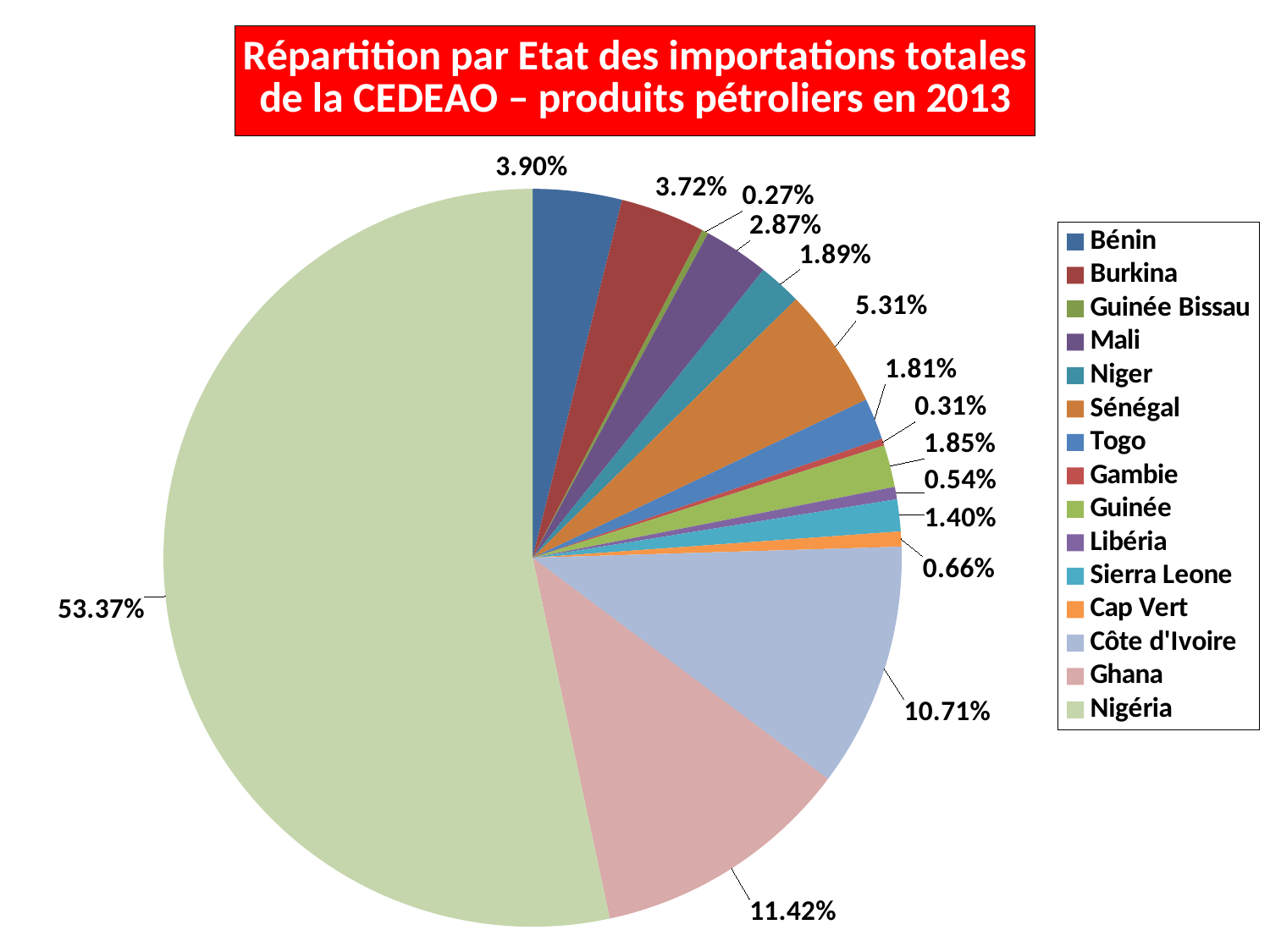

### Chart: Répartition par Etat des importations totales
de la CEDEAO – produits pétroliers en 2013

| Category | Importations |
|---|---|
| Bénin | 0.039 |
| Burkina | 0.0372 |
| Guinée Bissau | 0.0027 |
| Mali  | 0.0287 |
| Niger | 0.0189 |
| Sénégal | 0.0531 |
| Togo | 0.0181 |
| Gambie | 0.0031 |
| Guinée | 0.0185 |
| Libéria | 0.0054 |
| Sierra Leone | 0.014 |
| Cap Vert | 0.0066 |
| Côte d'Ivoire | 0.1071 |
| Ghana | 0.1142 |
| Nigéria | 0.5337 |